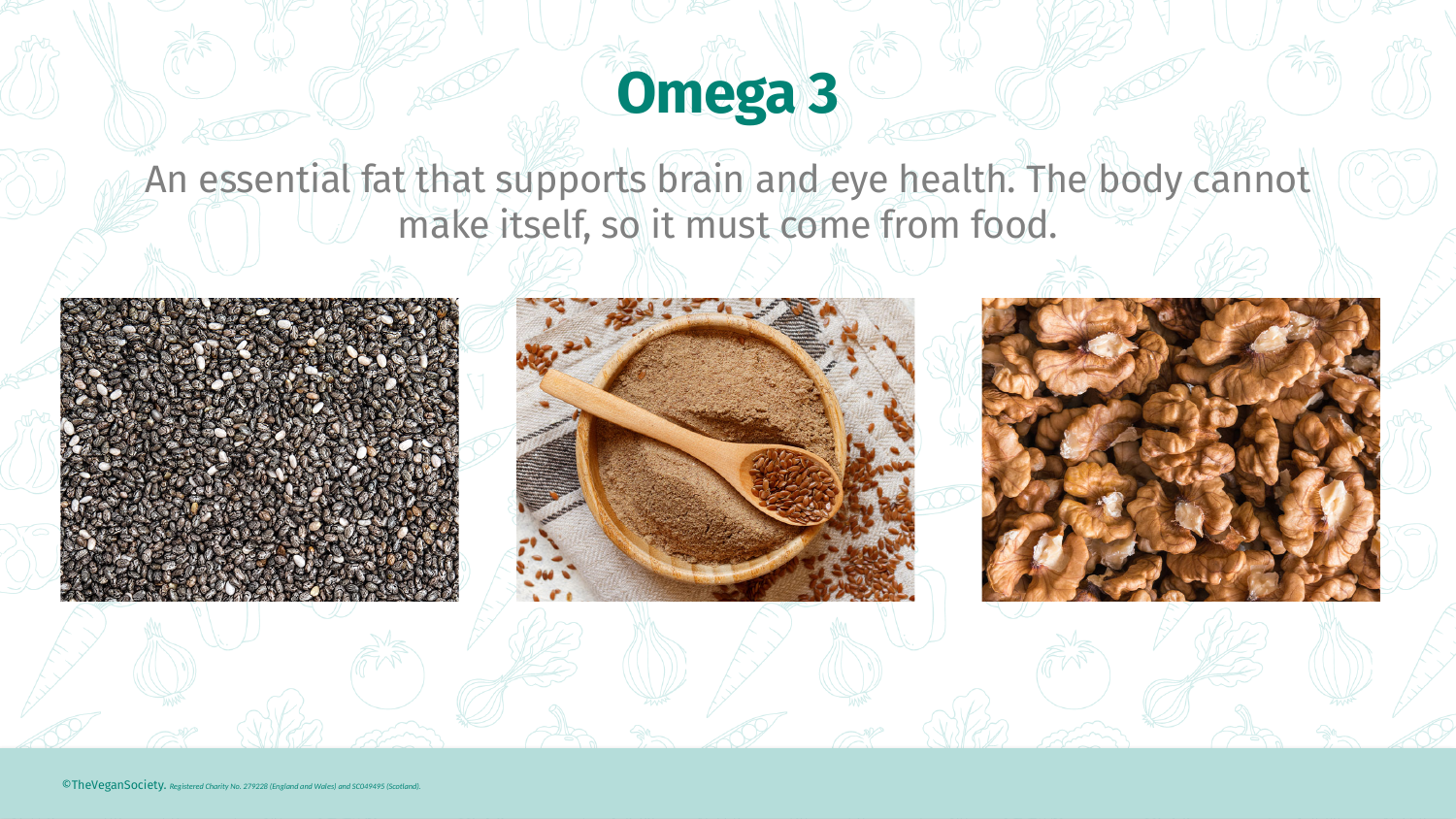

# Omega 3
An essential fat that supports brain and eye health. The body cannot make itself, so it must come from food.